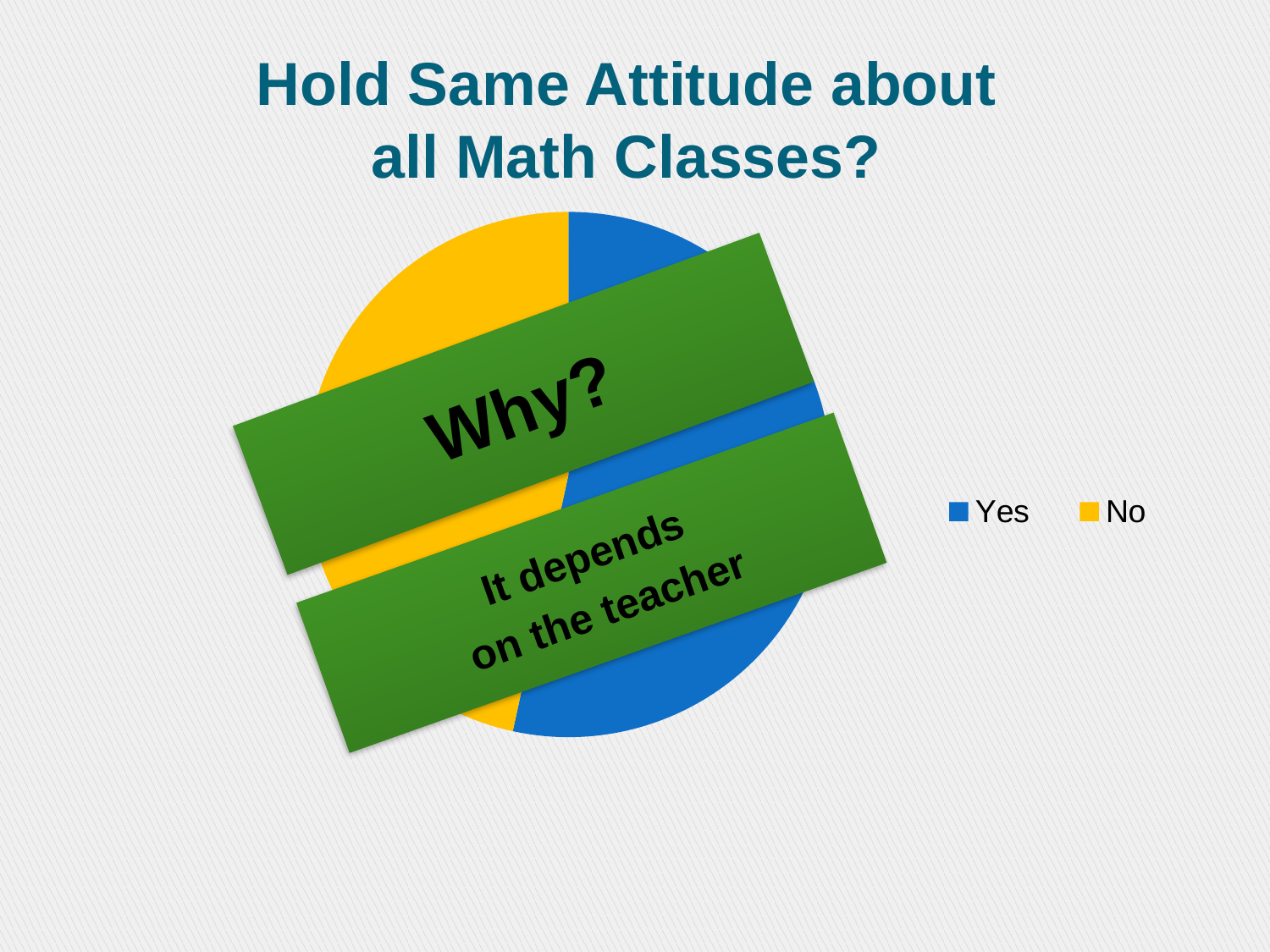

# Hold Same Attitude about all Math Classes?

### Chart

| Category | Sales |
|---|---|
| Yes | 55.0 |
|   | 0.0 |
|   | 0.0 |
| No | 48.0 |
Why?
It depends
on the teacher